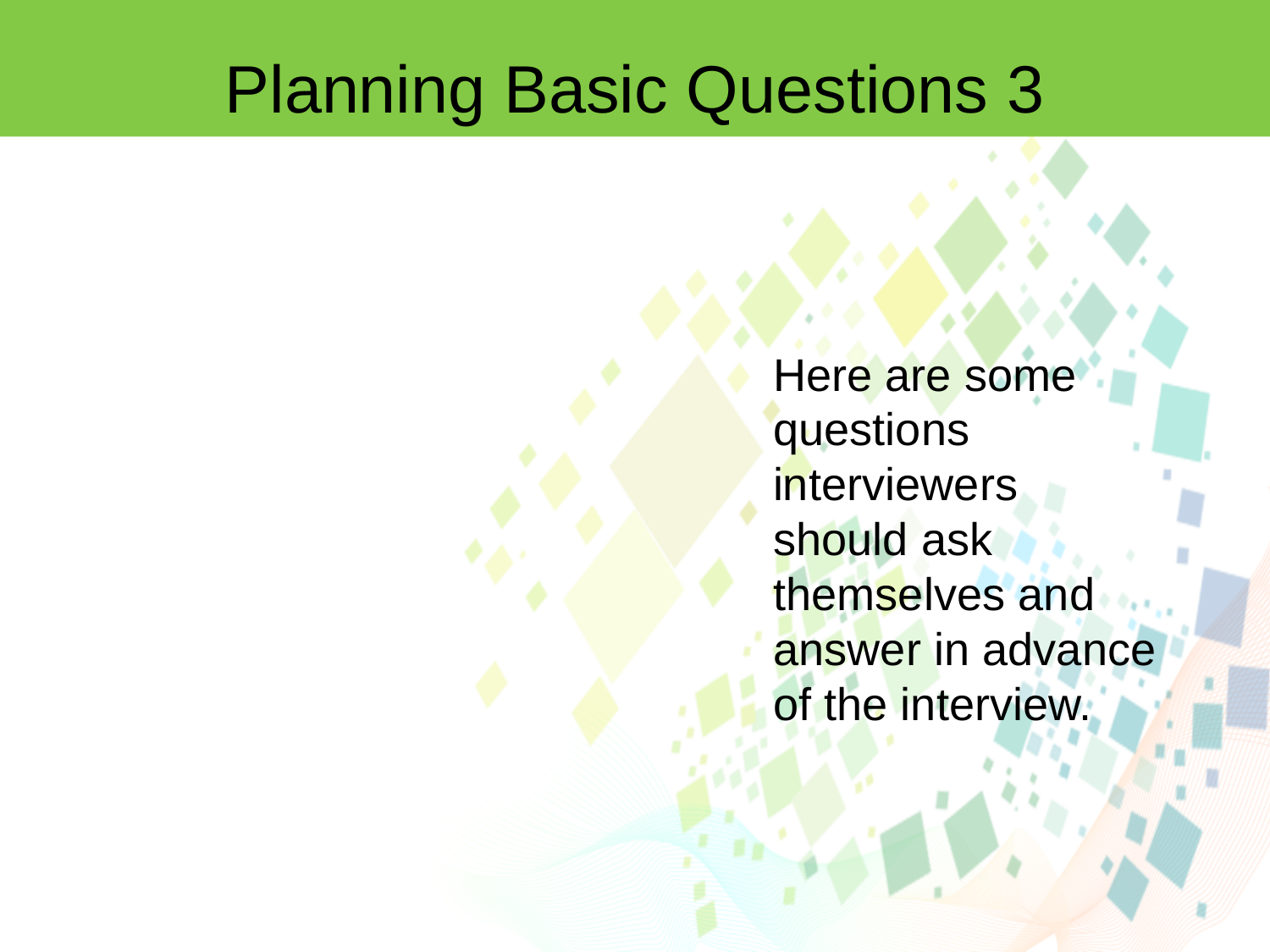

Planning Basic Questions 3
Here are some questions interviewers should ask themselves and answer in advance of the interview.